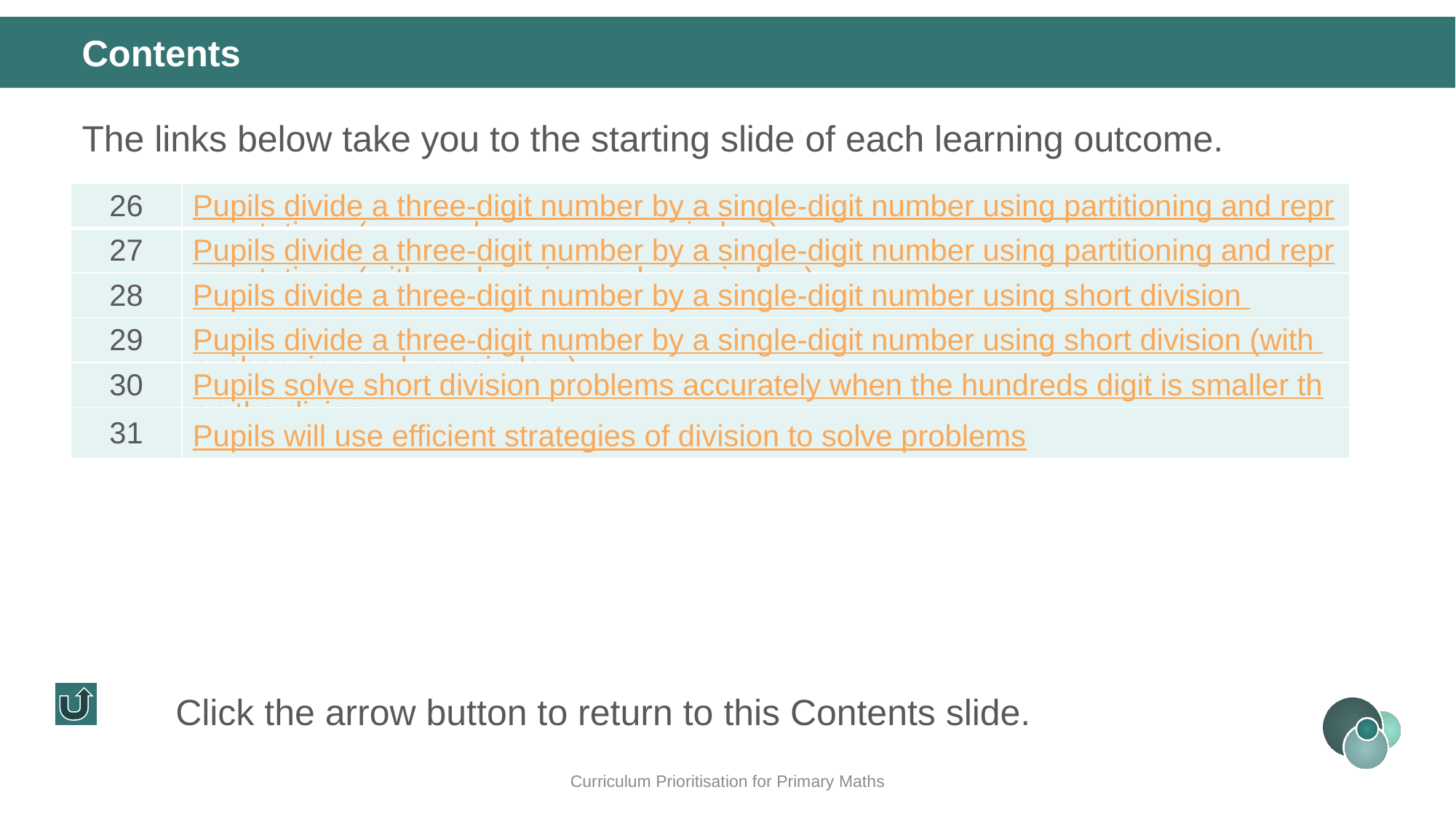

Contents
The links below take you to the starting slide of each learning outcome.
| 26 | Pupils divide a three-digit number by a single-digit number using partitioning and representations (one exchange, no remainders) |
| --- | --- |
| 27 | Pupils divide a three-digit number by a single-digit number using partitioning and representations (with exchanging and remainders) |
| 28 | Pupils divide a three-digit number by a single-digit number using short division |
| 29 | Pupils divide a three-digit number by a single-digit number using short division (with exchanging and remainders) |
| 30 | Pupils solve short division problems accurately when the hundreds digit is smaller than the divisor |
| 31 | Pupils will use efficient strategies of division to solve problems |

Click the arrow button to return to this Contents slide.
Curriculum Prioritisation for Primary Maths